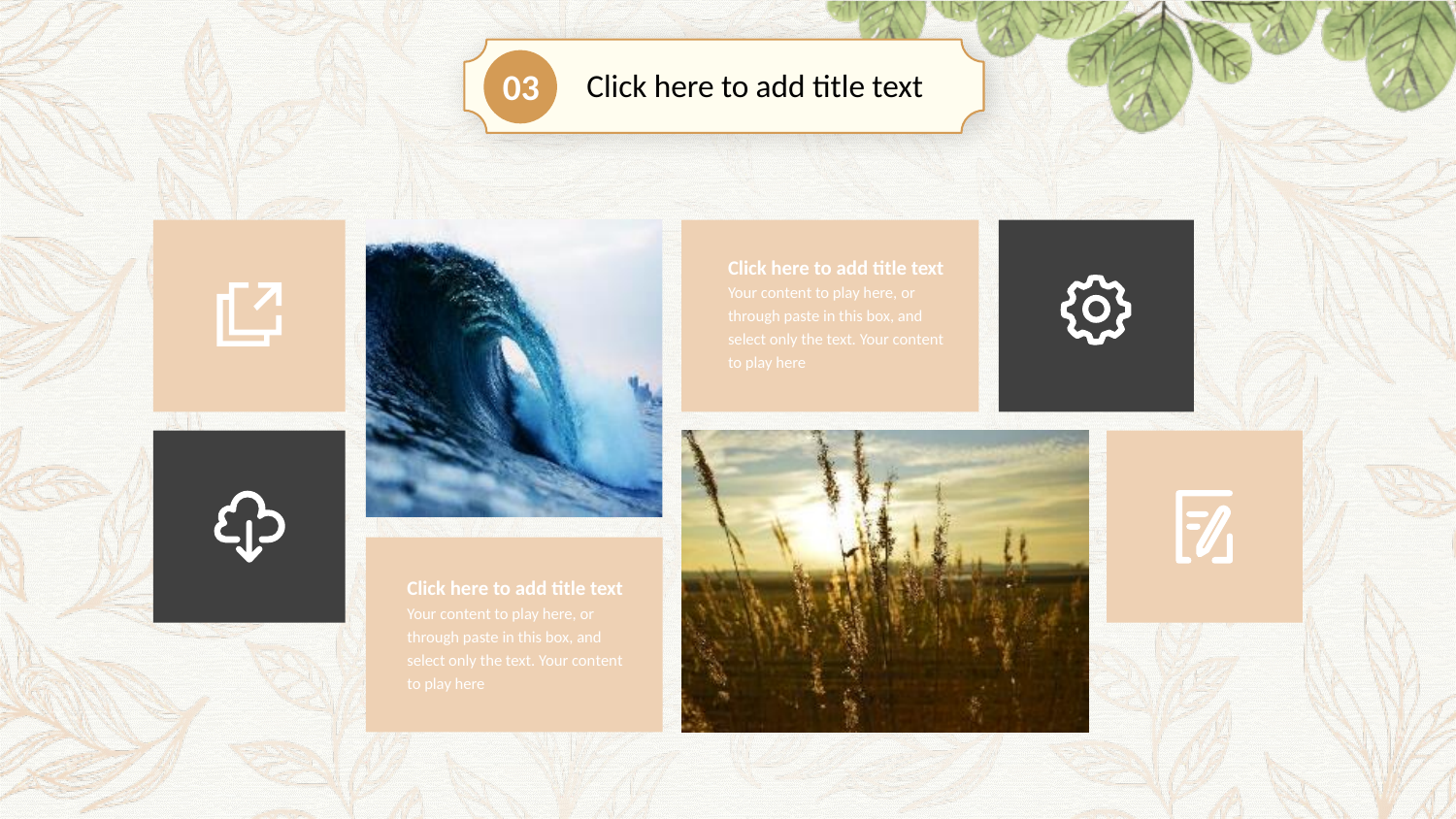

03
Click here to add title text

Click here to add title text
Your content to play here, or through paste in this box, and select only the text. Your content to play here

Click here to add title text
Your content to play here, or through paste in this box, and select only the text. Your content to play here